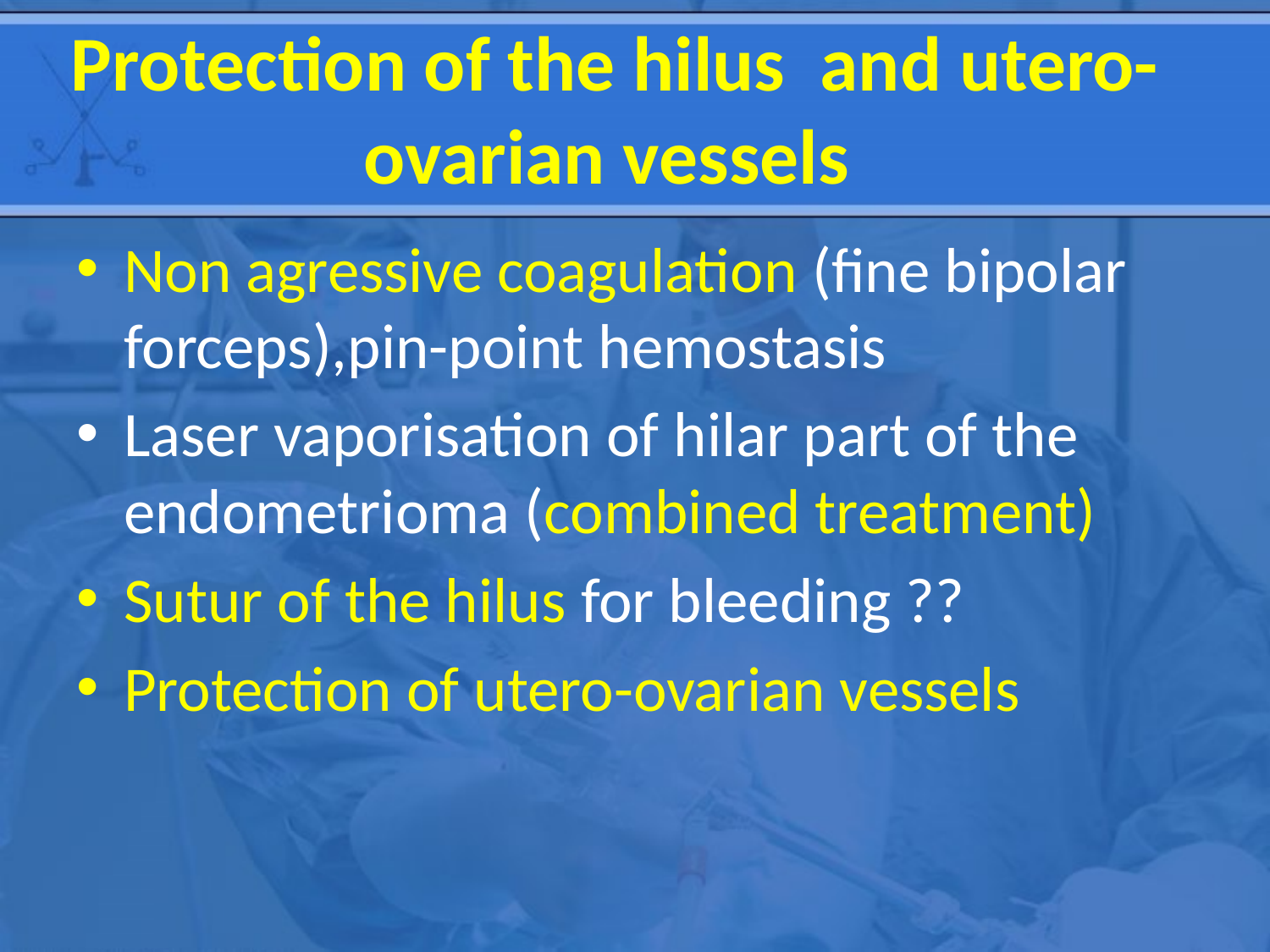

# Protection of the hilus  and utero-ovarian vessels
Non agressive coagulation (fine bipolar forceps),pin-point hemostasis
Laser vaporisation of hilar part of the endometrioma (combined treatment)
Sutur of the hilus for bleeding ??
Protection of utero-ovarian vessels